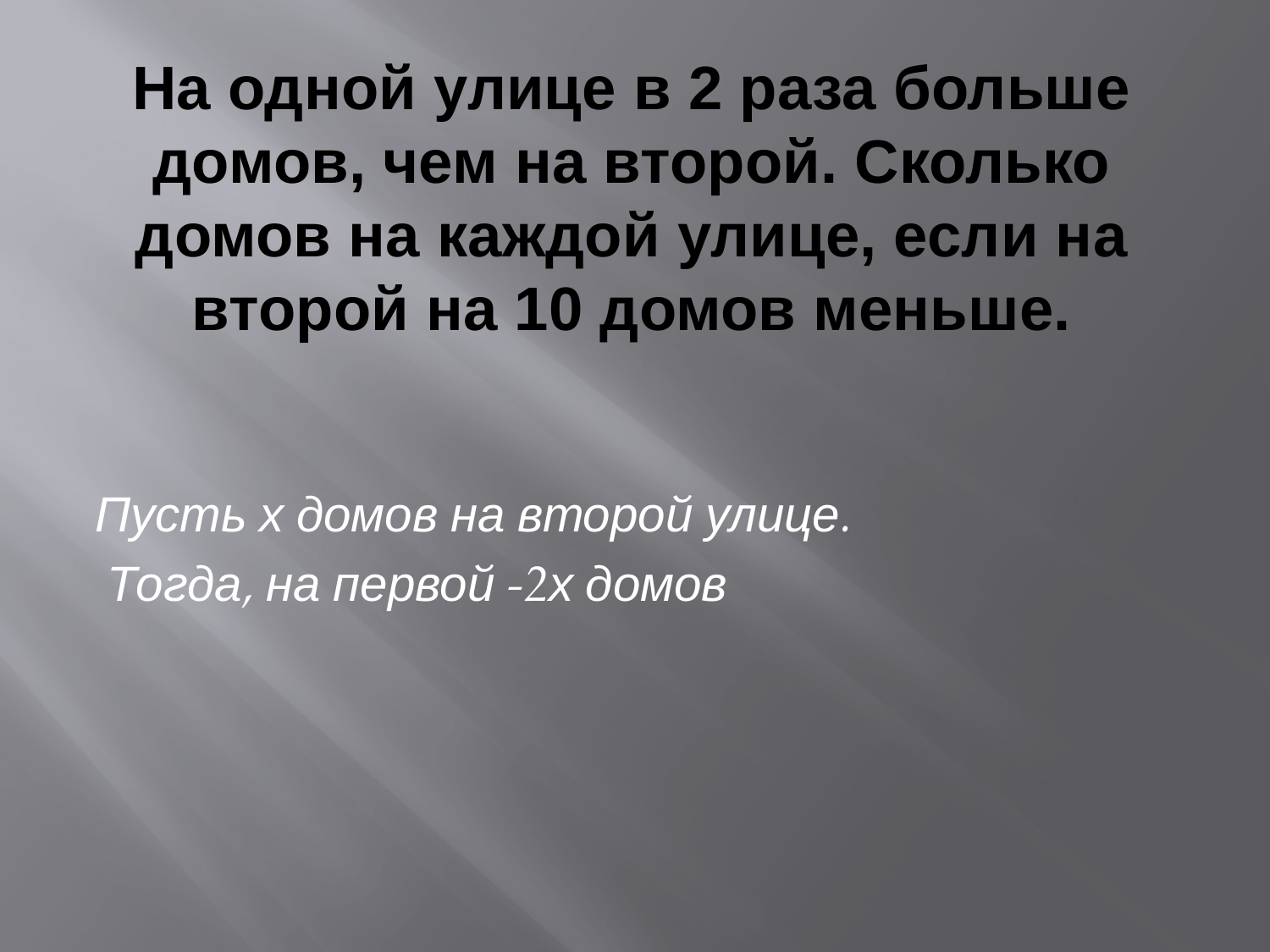

# На одной улице в 2 раза больше домов, чем на второй. Сколько домов на каждой улице, если на второй на 10 домов меньше.
Пусть х домов на второй улице.
 Тогда, на первой -2х домов